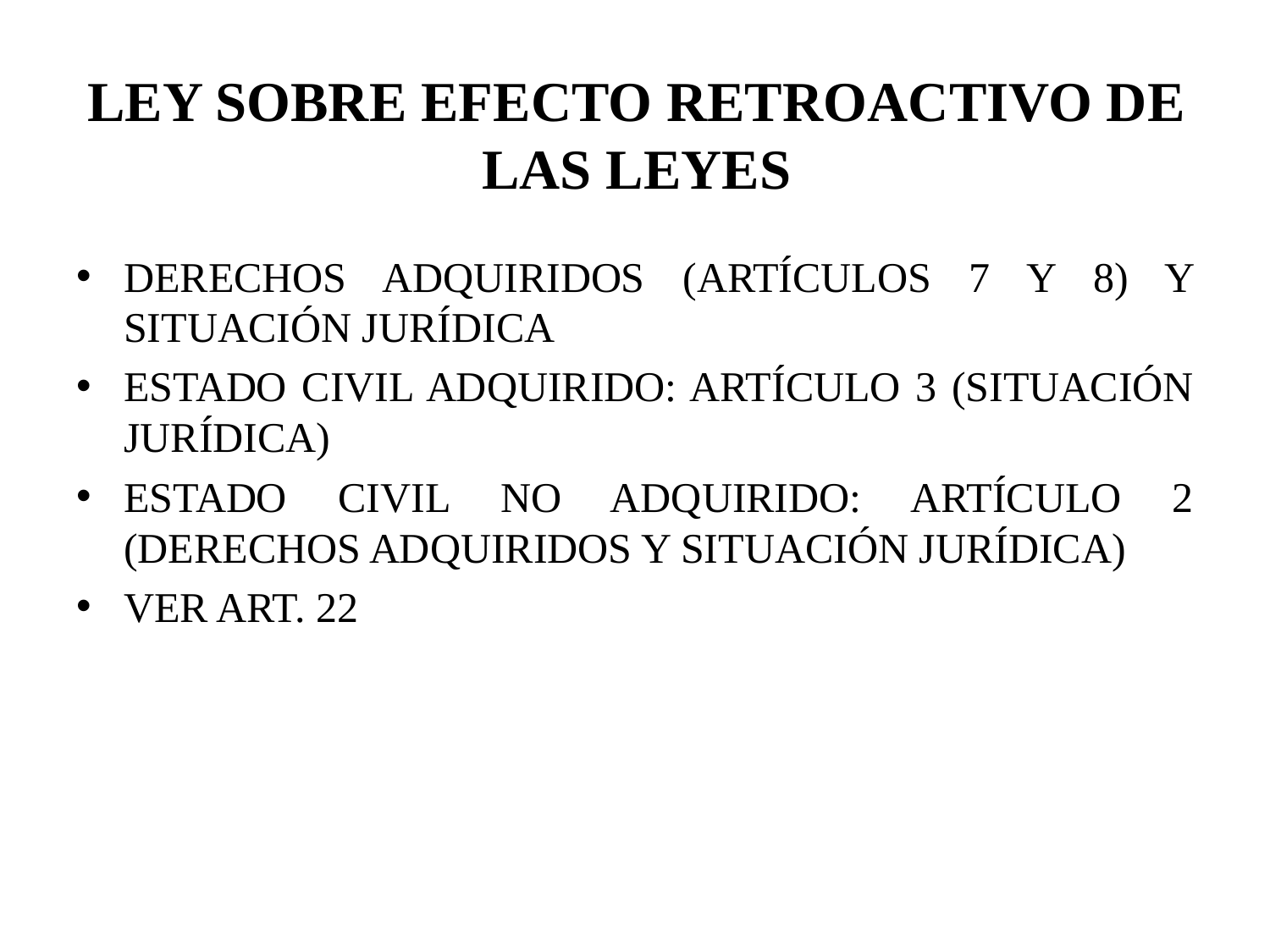

# LEY SOBRE EFECTO RETROACTIVO DE LAS LEYES
DERECHOS ADQUIRIDOS (ARTÍCULOS 7 Y 8) Y SITUACIÓN JURÍDICA
ESTADO CIVIL ADQUIRIDO: ARTÍCULO 3 (SITUACIÓN JURÍDICA)
ESTADO CIVIL NO ADQUIRIDO: ARTÍCULO 2 (DERECHOS ADQUIRIDOS Y SITUACIÓN JURÍDICA)
VER ART. 22